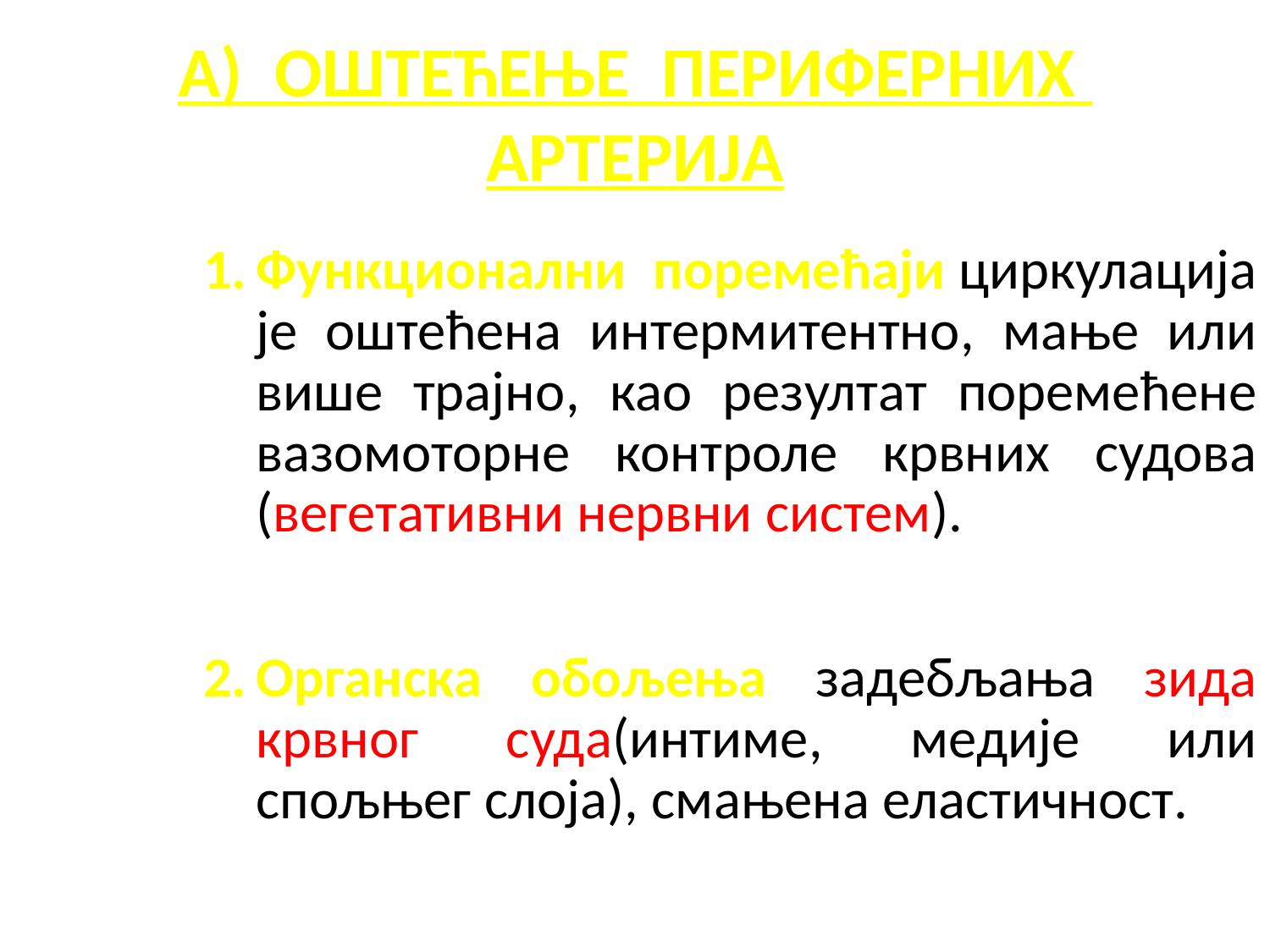

# А)  ОШТЕЋЕЊЕ  ПЕРИФЕРНИХ  АРТЕРИЈА

Функционални  поремећаји циркулација је оштећена интермитентно, мање или више трајно, као резултат поремећене вазомоторне контроле крвних судова (вегетативни нервни систем).

Органска обољења задебљања зида крвног суда(интиме, медије или спољњег слоја), смањена еластичност.